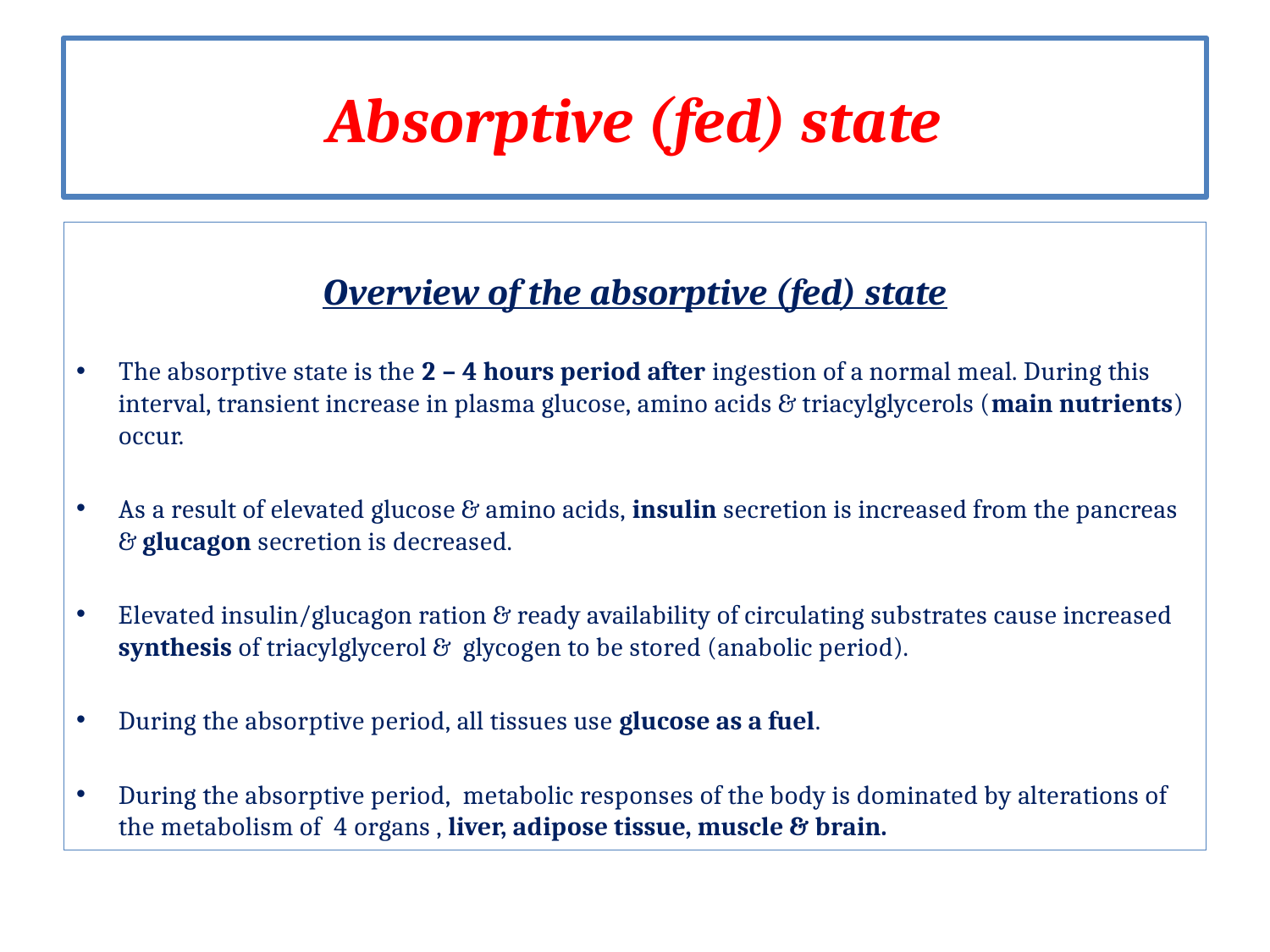

# Absorptive (fed) state

Overview of the absorptive (fed) state

The absorptive state is the 2 – 4 hours period after ingestion of a normal meal. During this interval, transient increase in plasma glucose, amino acids & triacylglycerols (main nutrients) occur.

As a result of elevated glucose & amino acids, insulin secretion is increased from the pancreas & glucagon secretion is decreased.

Elevated insulin/glucagon ration & ready availability of circulating substrates cause increased synthesis of triacylglycerol &  glycogen to be stored (anabolic period).

During the absorptive period, all tissues use glucose as a fuel.

During the absorptive period,  metabolic responses of the body is dominated by alterations of the metabolism of  4 organs , liver, adipose tissue, muscle & brain.